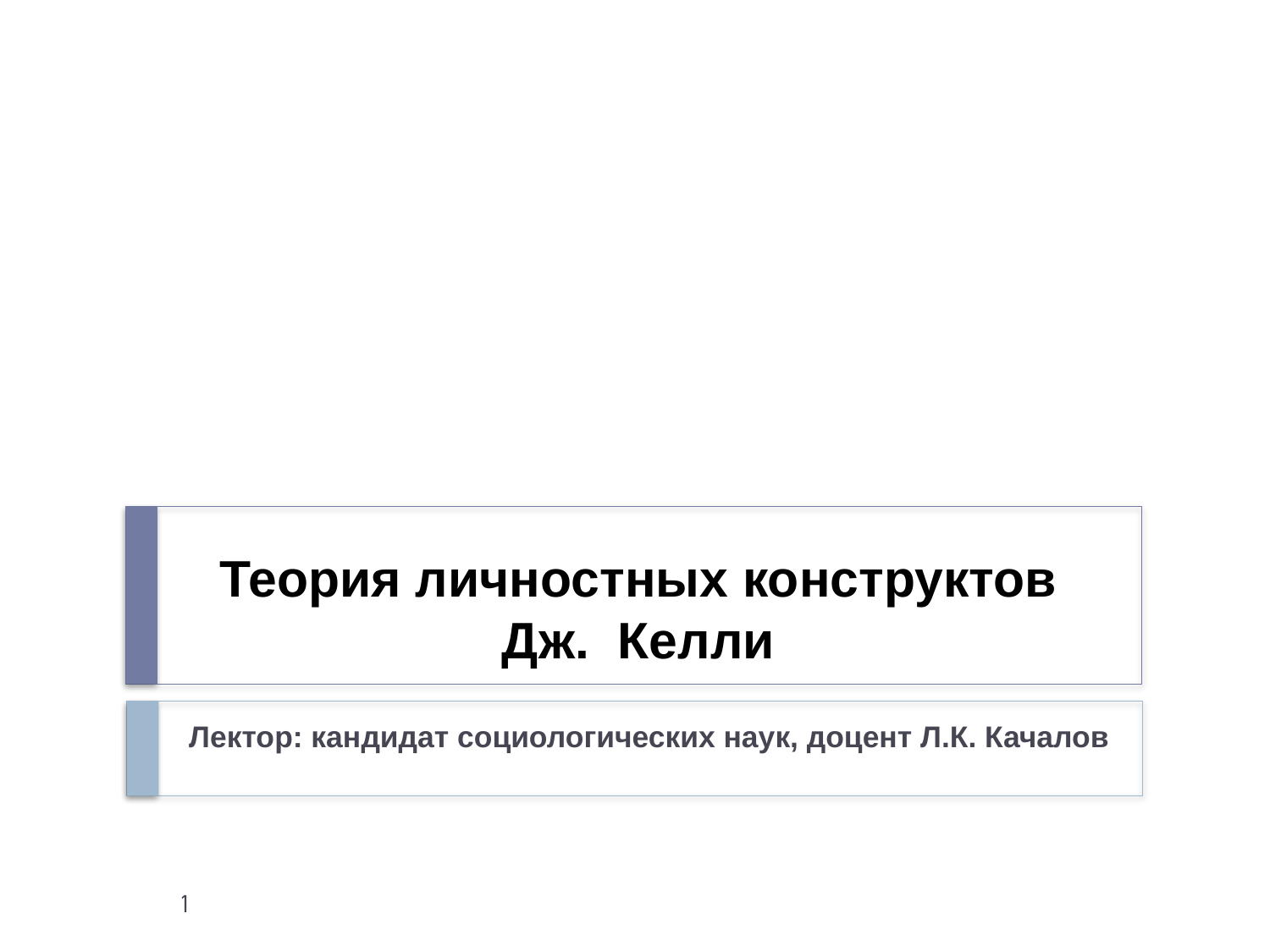

# Теория личностных конструктов Дж.  Келли
Лектор: кандидат социологических наук, доцент Л.К. Качалов
1